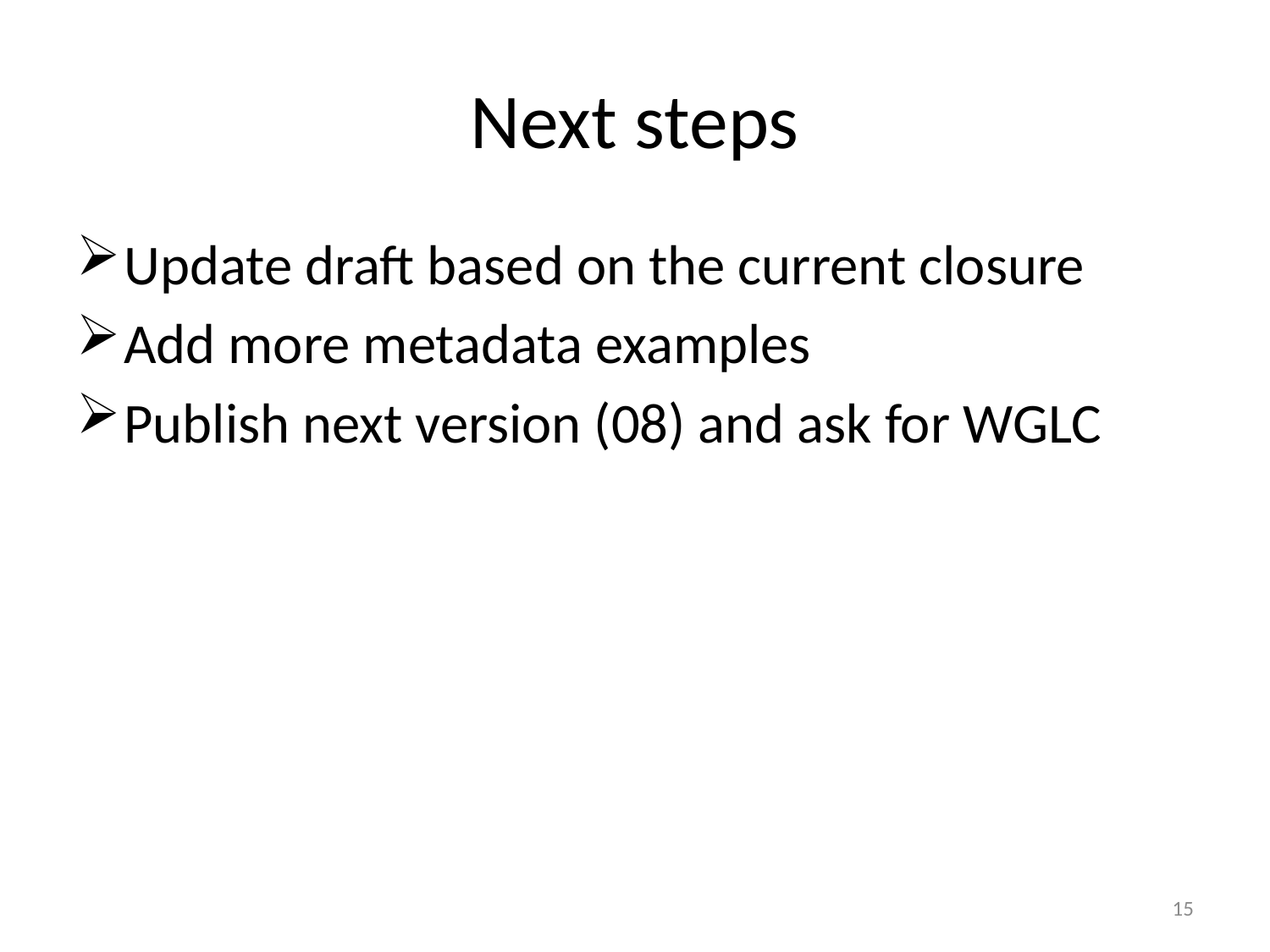

# Next steps
Update draft based on the current closure
Add more metadata examples
Publish next version (08) and ask for WGLC

15